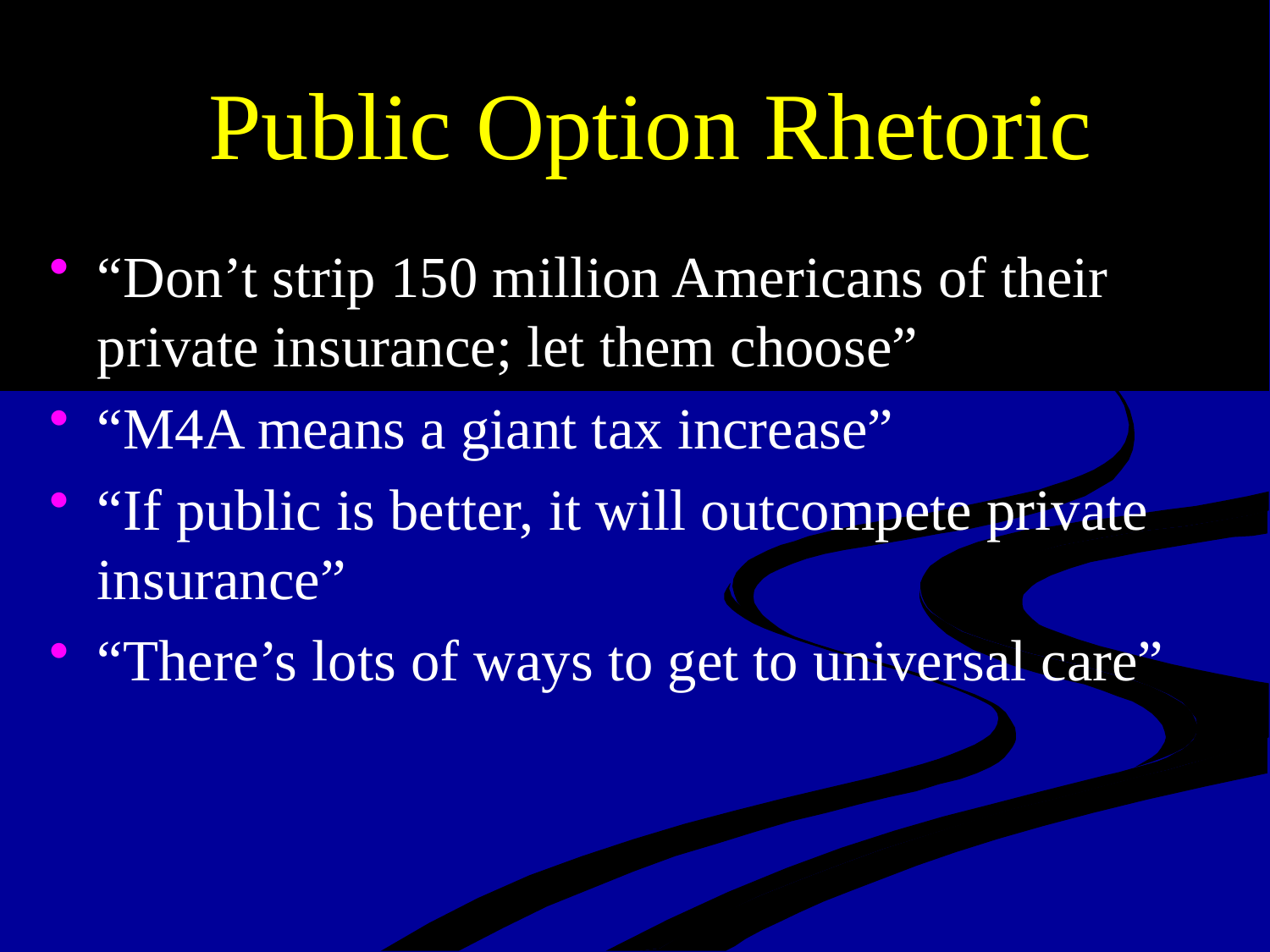

Public Option Rhetoric
“Don’t strip 150 million Americans of their private insurance; let them choose”
“M4A means a giant tax increase”
“If public is better, it will outcompete private insurance”
“There’s lots of ways to get to universal care”